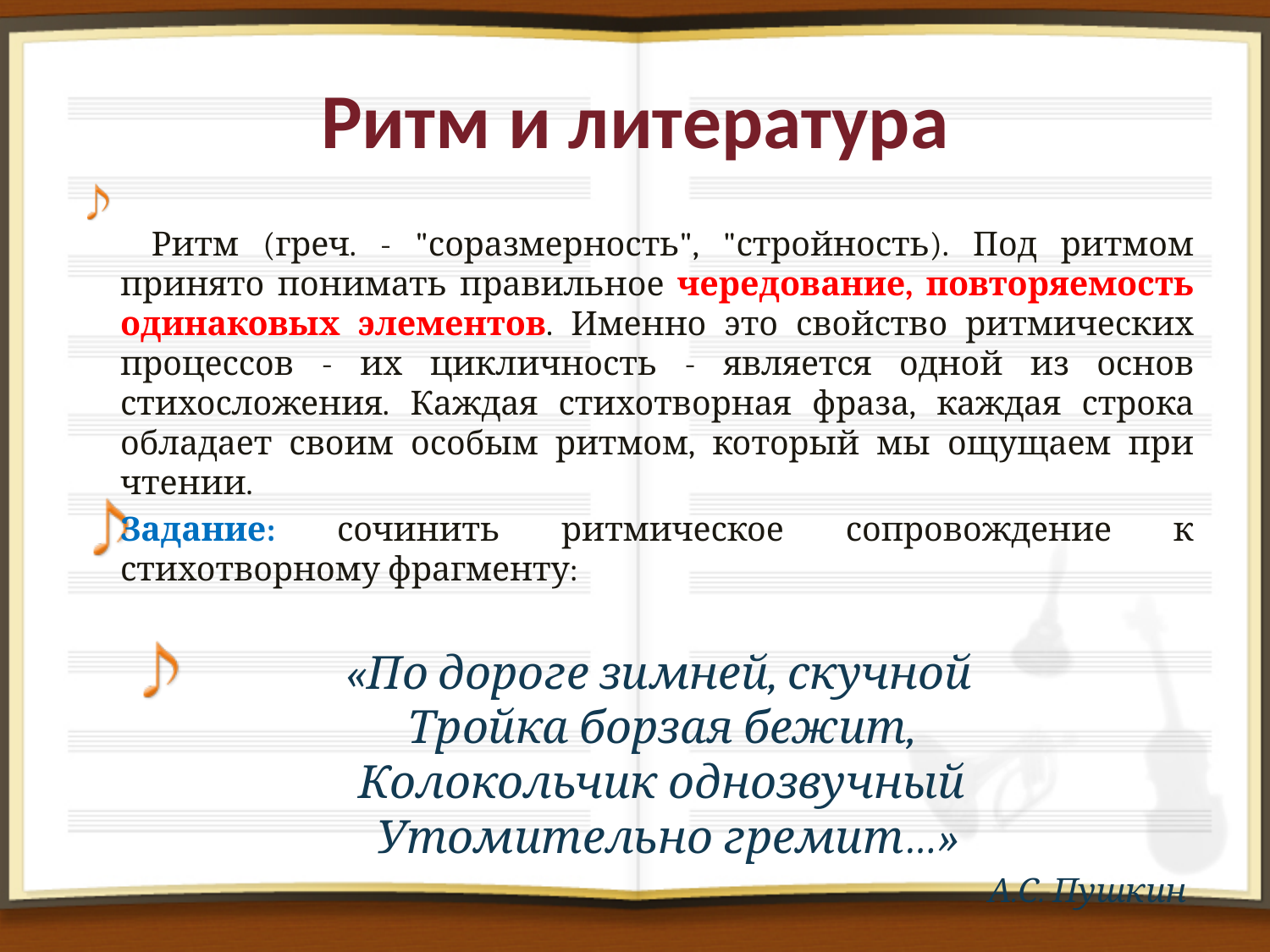

# Ритм и литература
                                                 
  Ритм (греч. - "соразмерность", "стройность). Под ритмом принято понимать правильное чередование, повторяемость одинаковых элементов. Именно это свойство ритмических процессов - их цикличность - является одной из основ стихосложения. Каждая стихотворная фраза, каждая строка обладает своим особым ритмом, который мы ощущаем при чтении.
Задание: сочинить ритмическое сопровождение к стихотворному фрагменту:

  «По дороге зимней, скучной 
  Тройка борзая бежит, 
  Колокольчик однозвучный 
  Утомительно гремит…»
                               А.С. Пушкин